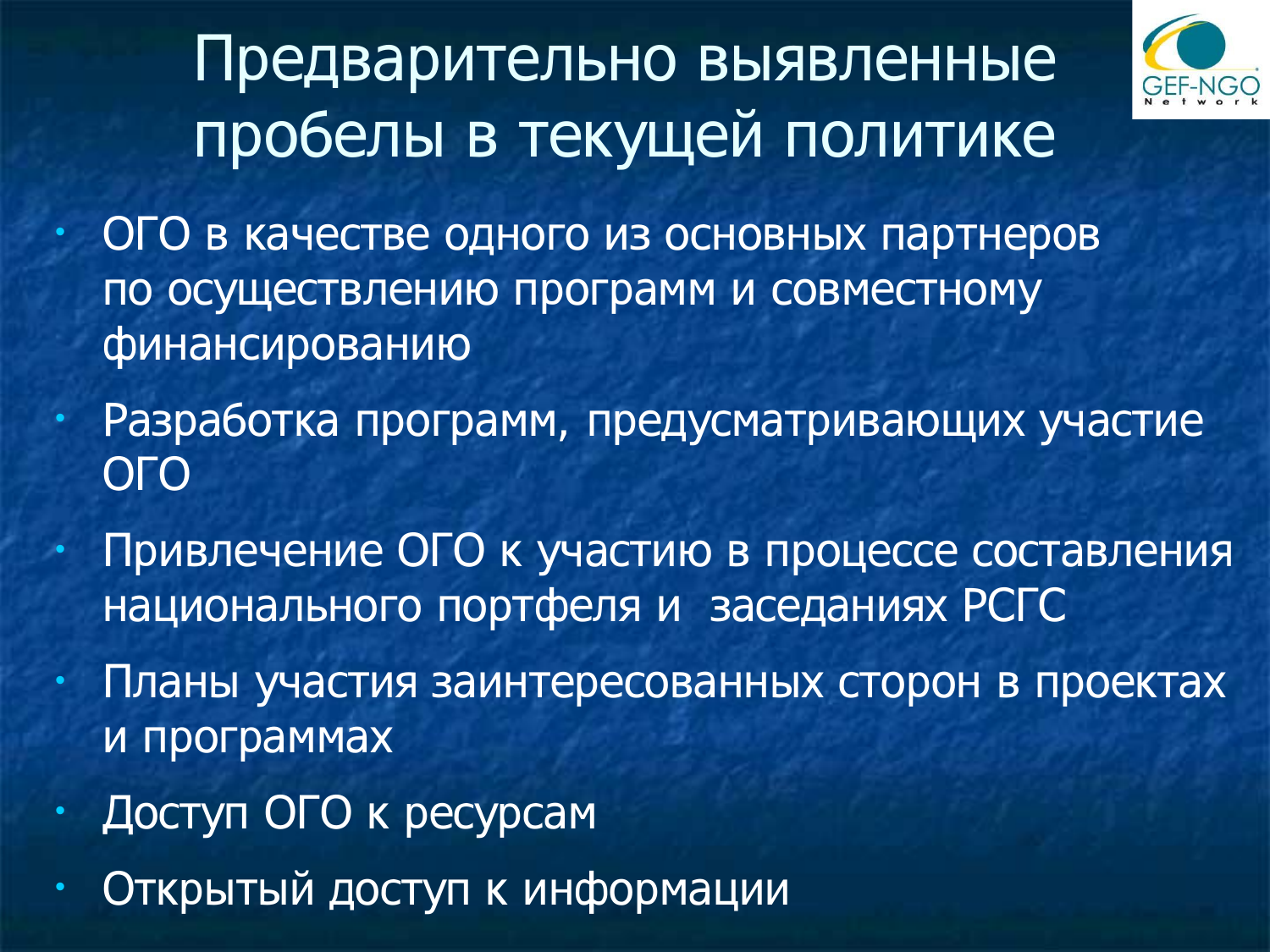

# Предварительно выявленные пробелы в текущей политике
ОГО в качестве одного из основных партнеров
по осуществлению программ и совместному финансированию
Разработка программ, предусматривающих участие ОГО
Привлечение ОГО к участию в процессе составления национального портфеля и  заседаниях РСГС
Планы участия заинтересованных сторон в проектах и программах
Доступ ОГО к ресурсам
Открытый доступ к информации